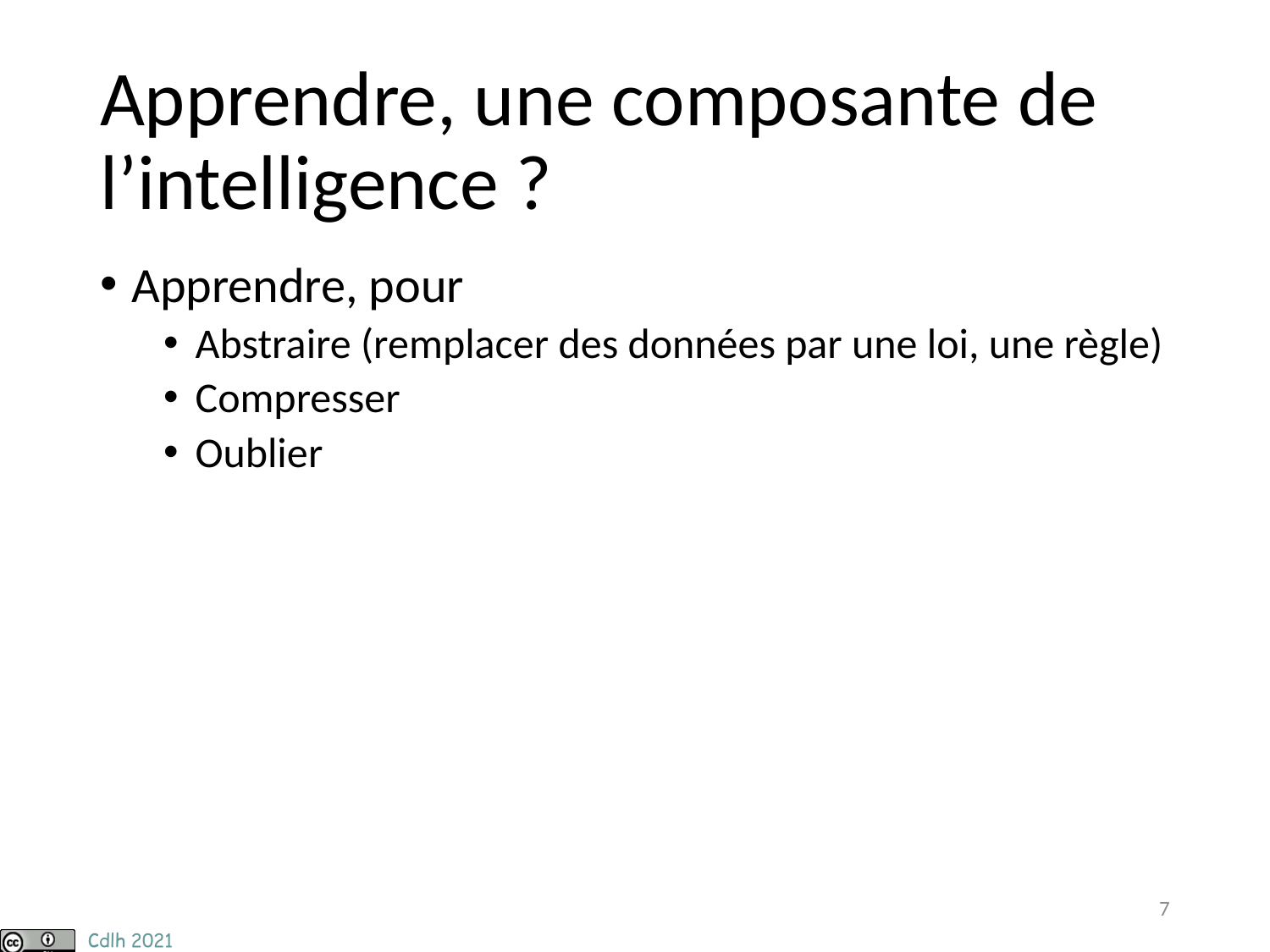

# Apprendre, une composante de l’intelligence ?
Apprendre, pour
Abstraire (remplacer des données par une loi, une règle)
Compresser
Oublier

7